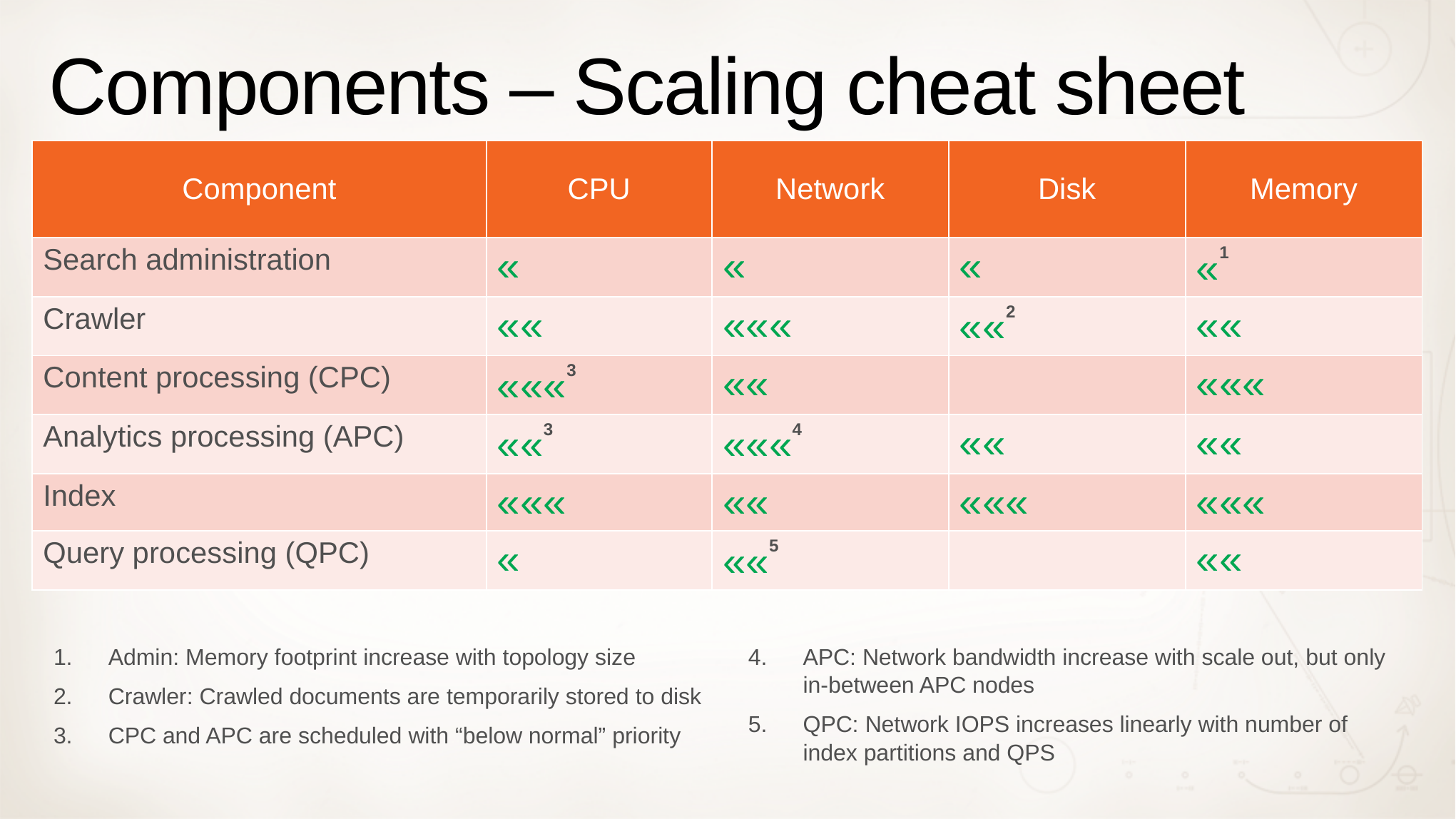

# Components – Scaling cheat sheet
| Component | CPU | Network | Disk | Memory |
| --- | --- | --- | --- | --- |
| Search administration | « | « | « | «1 |
| Crawler | «« | ««« | ««2 | «« |
| Content processing (CPC) | «««3 | «« |  | ««« |
| Analytics processing (APC) | ««3 | «««4 | «« | «« |
| Index | ««« | «« | ««« | ««« |
| Query processing (QPC) | « | ««5 |  | «« |
Admin: Memory footprint increase with topology size
Crawler: Crawled documents are temporarily stored to disk
CPC and APC are scheduled with “below normal” priority
APC: Network bandwidth increase with scale out, but only in-between APC nodes
QPC: Network IOPS increases linearly with number of index partitions and QPS